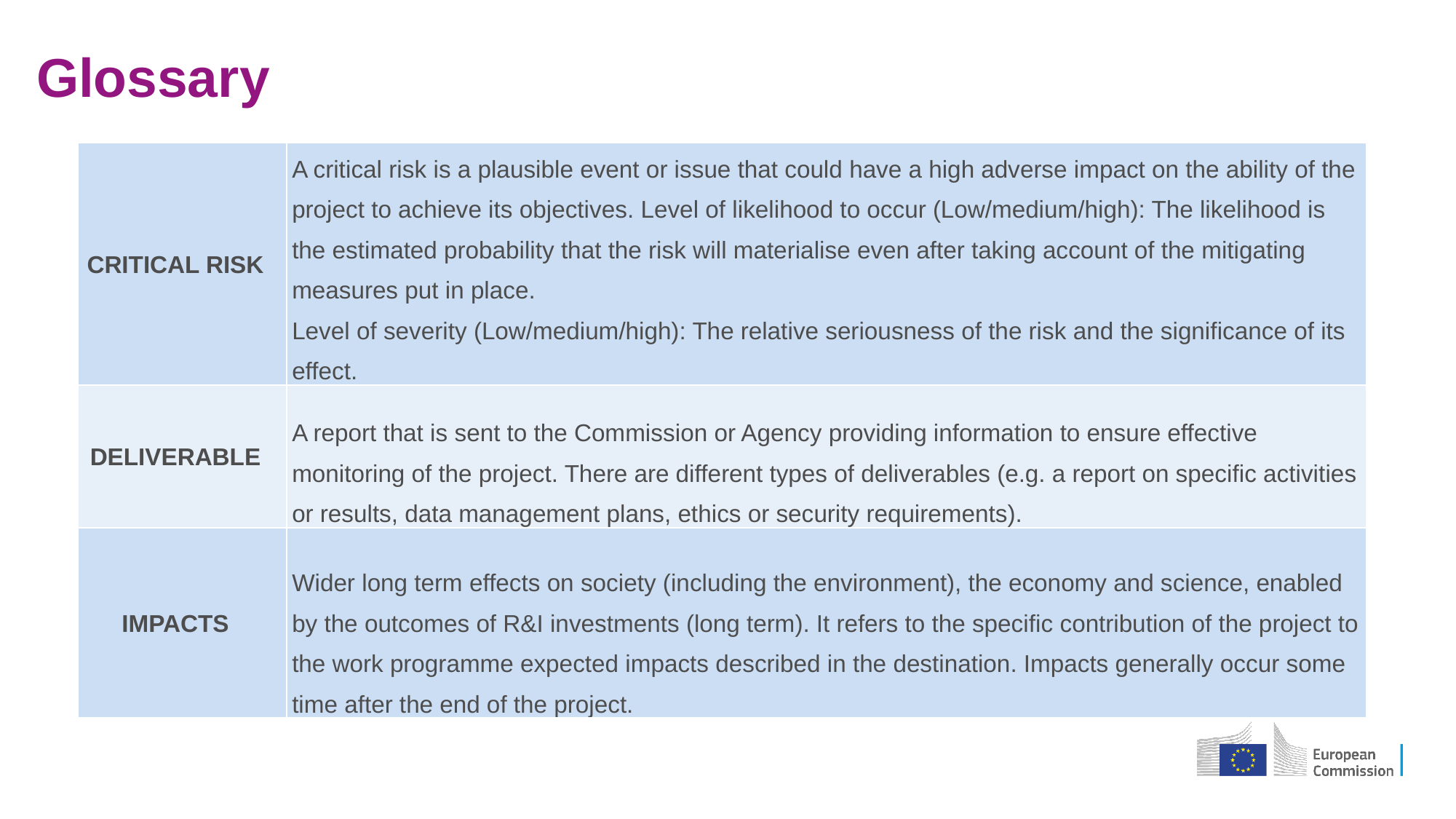

# Glossary
| CRITICAL RISK | A critical risk is a plausible event or issue that could have a high adverse impact on the ability of the project to achieve its objectives. Level of likelihood to occur (Low/medium/high): The likelihood is the estimated probability that the risk will materialise even after taking account of the mitigating measures put in place. Level of severity (Low/medium/high): The relative seriousness of the risk and the significance of its effect. |
| --- | --- |
| DELIVERABLE | A report that is sent to the Commission or Agency providing information to ensure effective monitoring of the project. There are different types of deliverables (e.g. a report on specific activities or results, data management plans, ethics or security requirements). |
| IMPACTS | Wider long term effects on society (including the environment), the economy and science, enabled by the outcomes of R&I investments (long term). It refers to the specific contribution of the project to the work programme expected impacts described in the destination. Impacts generally occur some time after the end of the project. |